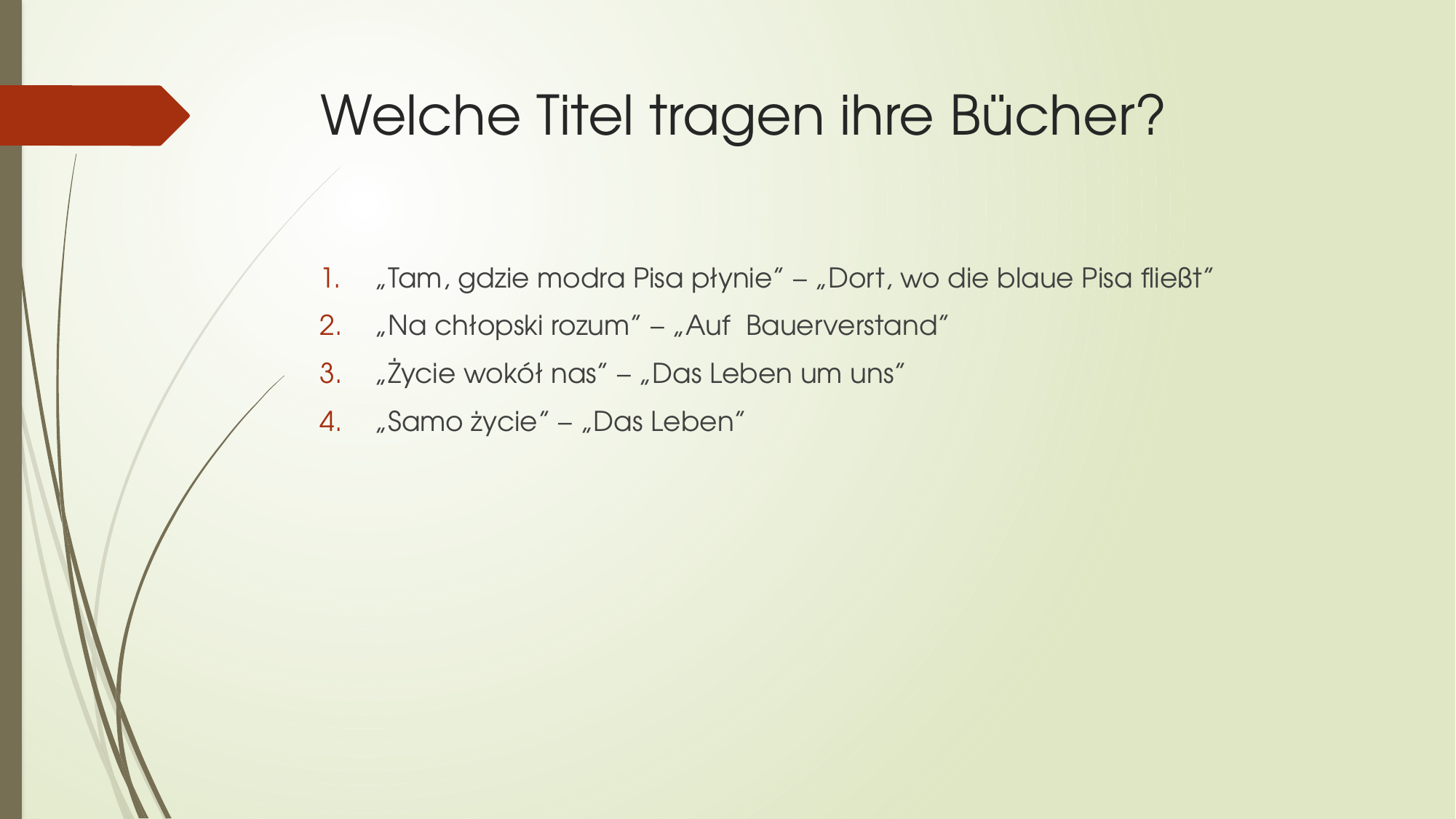

# Welche Titel tragen ihre Bücher?
„Tam, gdzie modra Pisa płynie” – „Dort, wo die blaue Pisa fließt”
„Na chłopski rozum” – „Auf  Bauerverstand”
„Życie wokół nas” – „Das Leben um uns”
„Samo życie” – „Das Leben”